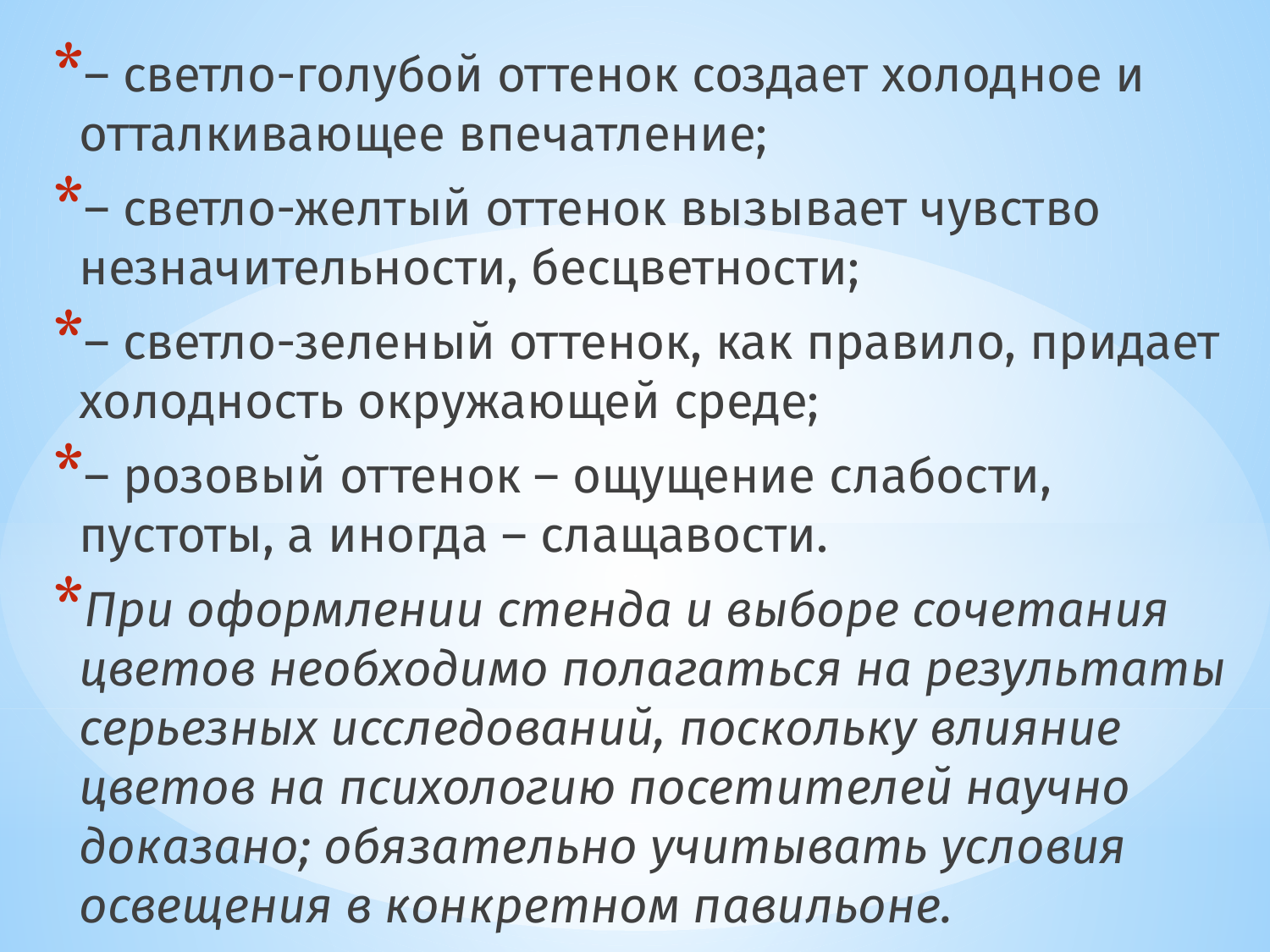

– светло-голубой оттенок создает холодное и отталкивающее впечатление;
– светло-желтый оттенок вызывает чувство незначительности, бесцветности;
– светло-зеленый оттенок, как правило, придает холодность окружающей среде;
– розовый оттенок – ощущение слабости, пустоты, а иногда – слащавости.
При оформлении стенда и выборе сочетания цветов необходимо полагаться на результаты серьезных исследований, поскольку влияние цветов на психологию посетителей научно доказано; обязательно учитывать условия освещения в конкретном павильоне.

#